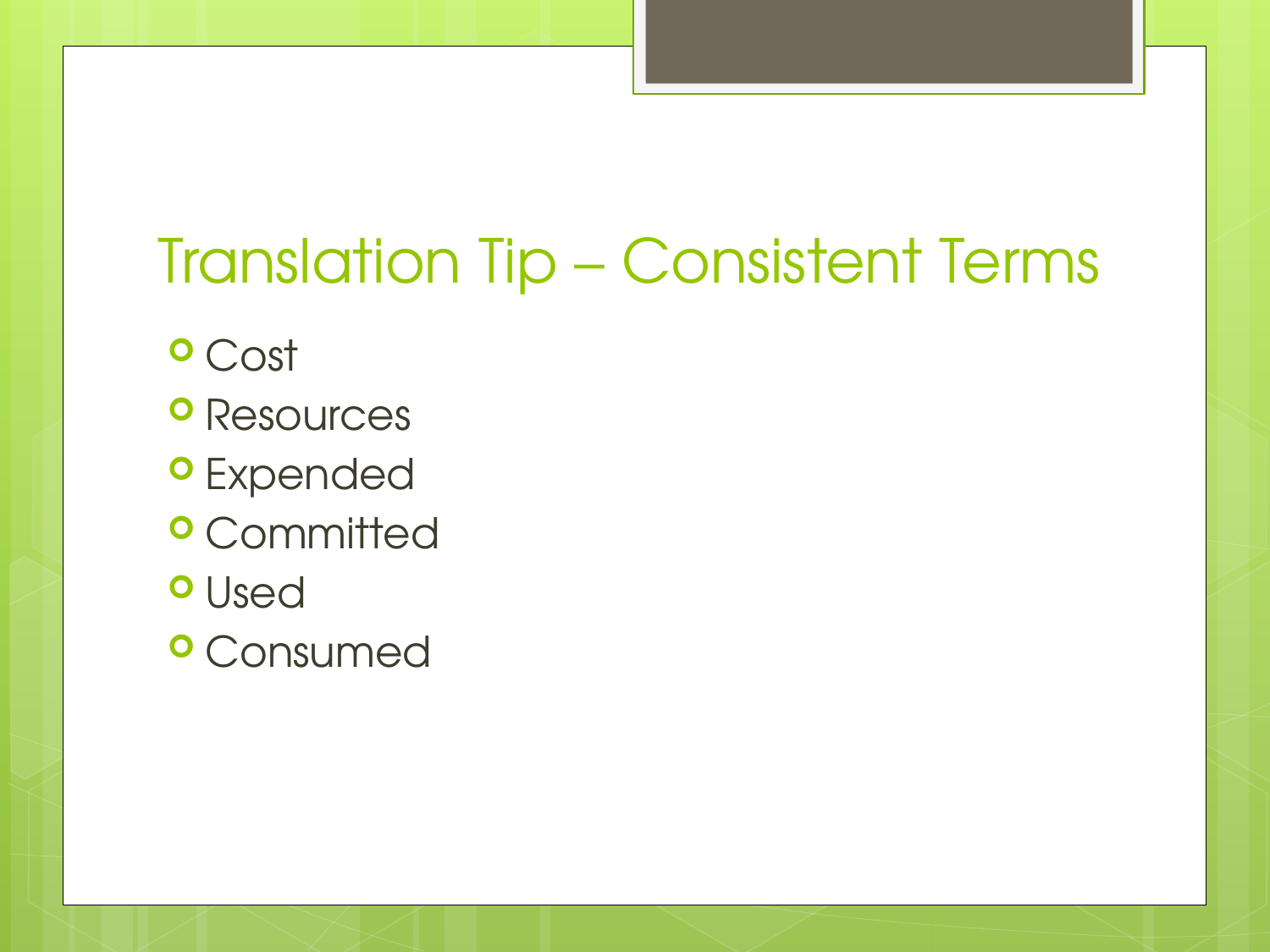

# Translation Tip – Consistent Terms
Cost
Resources
Expended
Committed
Used
Consumed